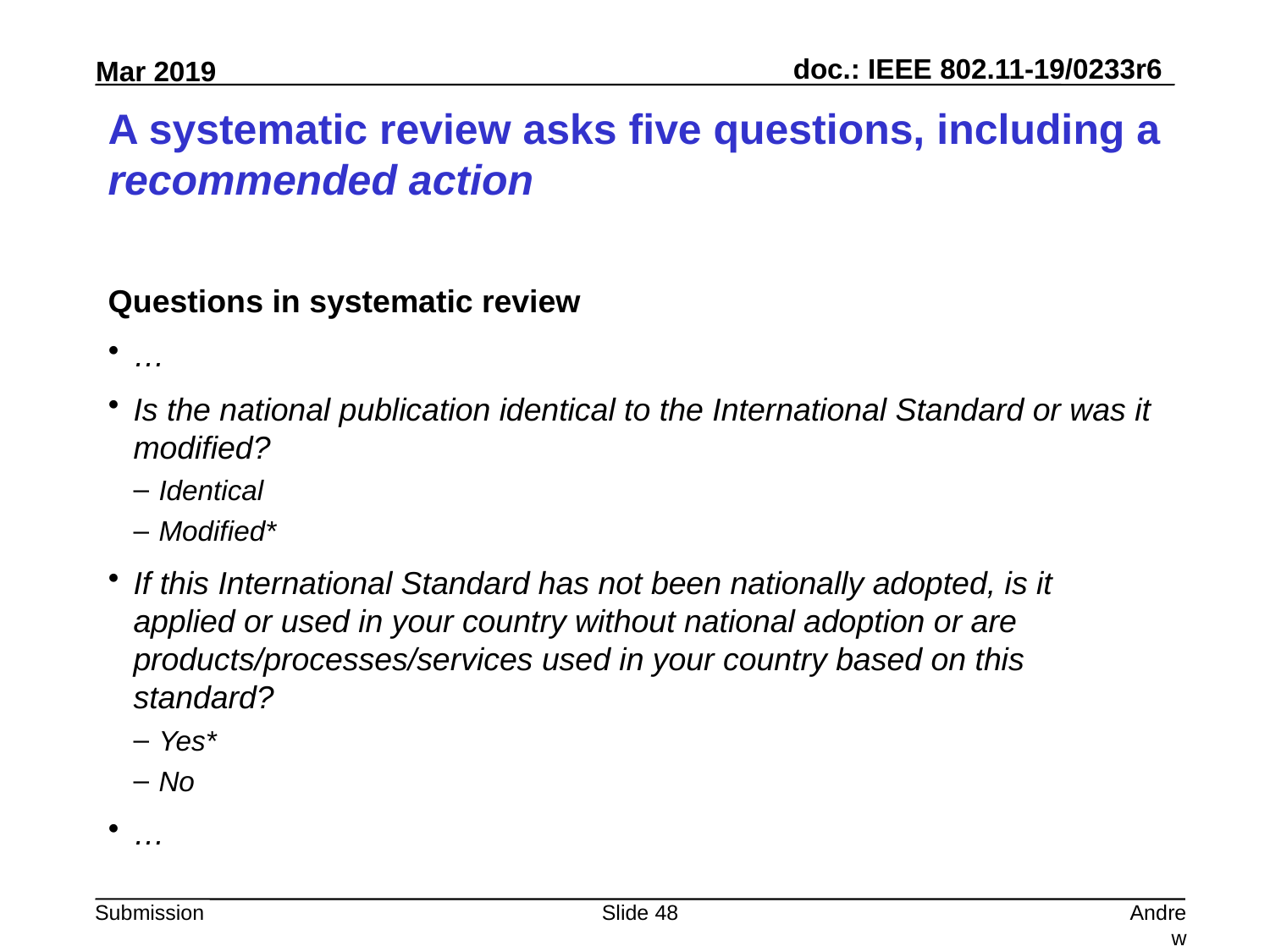

# A systematic review asks five questions, including a recommended action
Questions in systematic review
…
Is the national publication identical to the International Standard or was it modified?
Identical
Modified*
If this International Standard has not been nationally adopted, is it applied or used in your country without national adoption or are products/processes/services used in your country based on this standard?
Yes*
No
…
Slide 48
Andrew Myles, Cisco